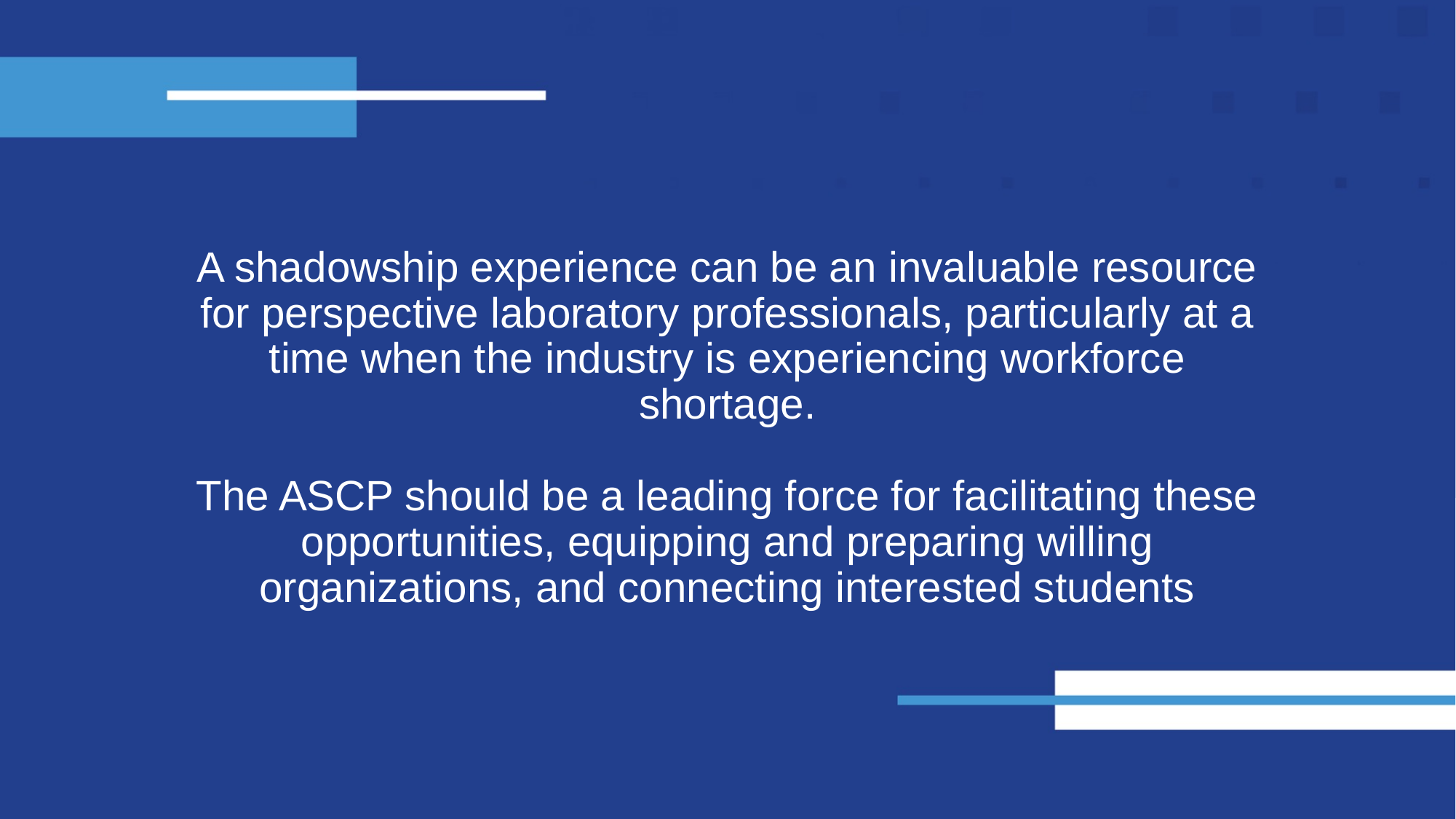

# A shadowship experience can be an invaluable resource for perspective laboratory professionals, particularly at a time when the industry is experiencing workforce shortage.
The ASCP should be a leading force for facilitating these opportunities, equipping and preparing willing organizations, and connecting interested students